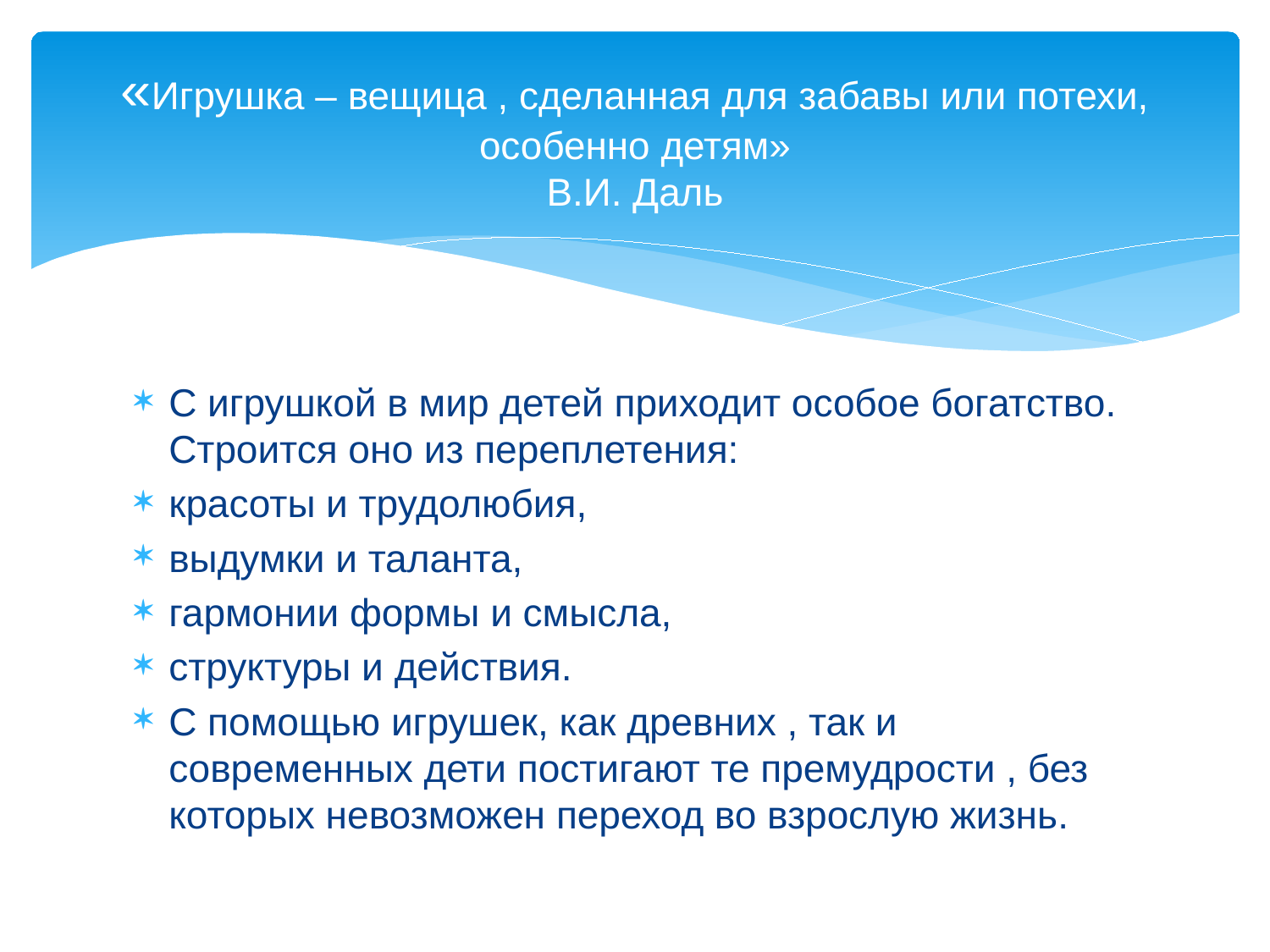

# «Игрушка – вещица , сделанная для забавы или потехи, особенно детям» В.И. Даль
С игрушкой в мир детей приходит особое богатство. Строится оно из переплетения:
красоты и трудолюбия,
выдумки и таланта,
гармонии формы и смысла,
структуры и действия.
С помощью игрушек, как древних , так и современных дети постигают те премудрости , без которых невозможен переход во взрослую жизнь.